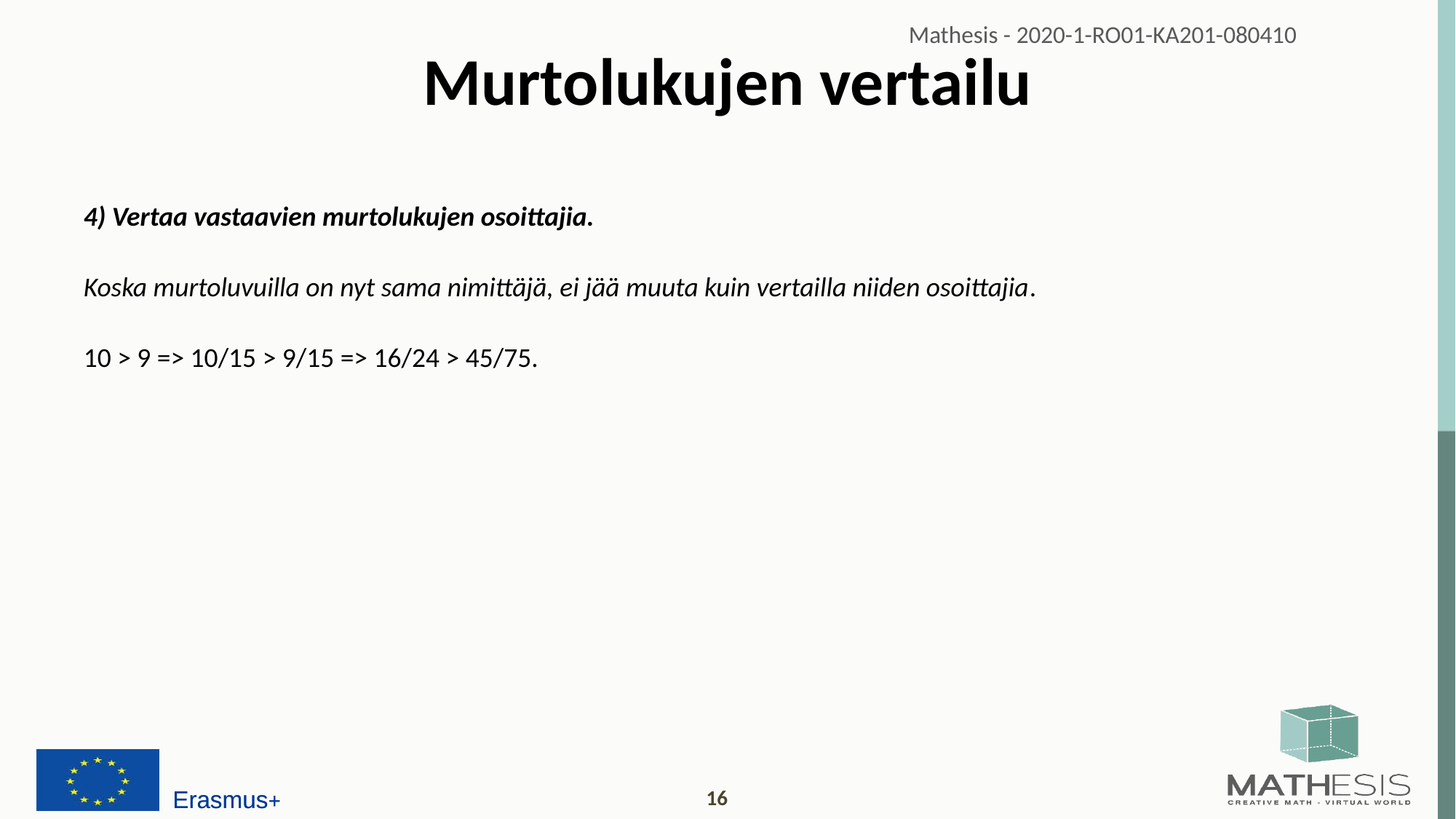

# Murtolukujen vertailu
4) Vertaa vastaavien murtolukujen osoittajia.
Koska murtoluvuilla on nyt sama nimittäjä, ei jää muuta kuin vertailla niiden osoittajia.
10 > 9 => 10/15 > 9/15 => 16/24 > 45/75.